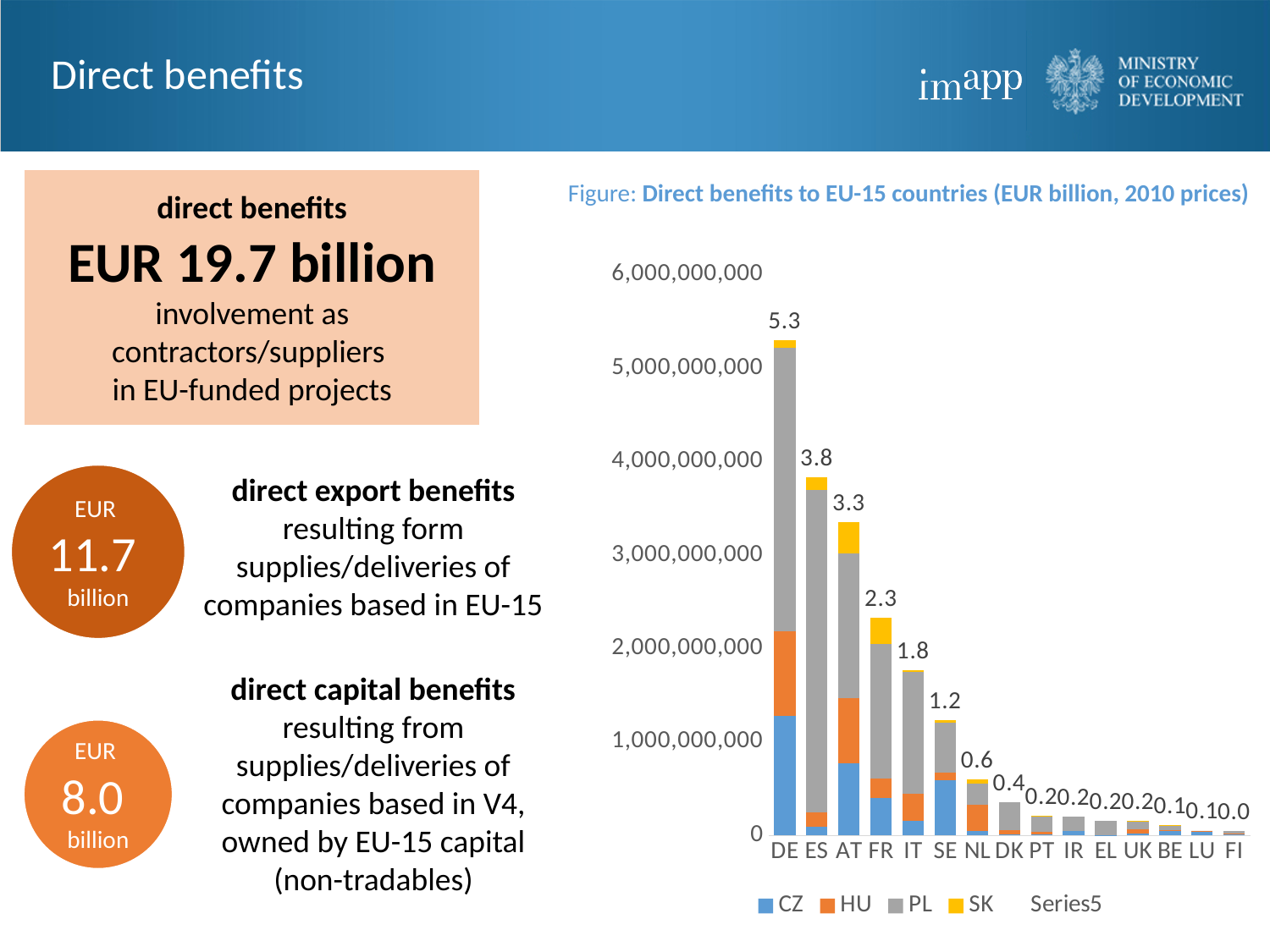

# Direct benefits
direct benefits
EUR 19.7 billion
involvement as contractors/suppliers
in EU-funded projects
Figure: Direct benefits to EU-15 countries (EUR billion, 2010 prices)

### Chart

| Category | CZ | HU | PL | SK |  |
|---|---|---|---|---|---|
| DE | 1283249225.475811 | 904025036.1671734 | 3027374197.136167 | 81995816.35167047 | 5.296644275130822 |
| ES | 96098382.88581549 | 147451961.55375564 | 3456005893.2550225 | 130722723.13899924 | 3.830278960833593 |
| AT | 770825020.8574275 | 701972279.9523234 | 1548693574.8715973 | 327988933.54265136 | 3.3494798092239995 |
| FR | 400161872.559335 | 211227363.14316222 | 1440667899.2949016 | 275476323.6755103 | 2.3275334586729093 |
| IT | 155014160.88948324 | 287381620.5851738 | 1305251428.8378367 | 22187243.133682277 | 1.769834453446176 |
| SE | 589730437.8287598 | 84205443.85030903 | 530422548.9561498 | 30597054.517138213 | 1.2349554851523568 |
| NL | 49529927.06202769 | 280950819.30500567 | 229202346.49604517 | 40409028.75974326 | 0.6000921216228218 |
| DK | 16554852.85180423 | 37919042.83553254 | 298405931.987917 | None | 0.3528798276752538 |
| PT | 8500942.069924412 | 33800883.91159119 | 166964044.7174606 | 1855460.2832484706 | 0.21112133098222471 |
| IR | 49350876.55012488 | None | 150986998.9074274 | None | 0.20033787545755227 |
| EL | 890113.0079085692 | None | 154745972.46492898 | None | 0.15563608547283755 |
| UK | 21558237.88916651 | 40509954.34088935 | 84334742.04501842 | 7181602.458272018 | 0.1535845367333463 |
| BE | 49582363.54192679 | 10159534.073315533 | 43847293.67585084 | 10365726.339555373 | 0.11395491763064852 |
| LU | 49892271.840105005 | 712914.9583802151 | 68867.4110270986 | None | 0.05067405420951231 |
| FI | 8357969.247115299 | 9094802.338150267 | 28728993.095244713 | None | 0.04618176468051028 |
EUR
11.7
billion
direct export benefits
resulting form supplies/deliveries of companies based in EU-15
EUR
8.0
billion
direct capital benefits
resulting from supplies/deliveries of companies based in V4, owned by EU-15 capital
(non-tradables)